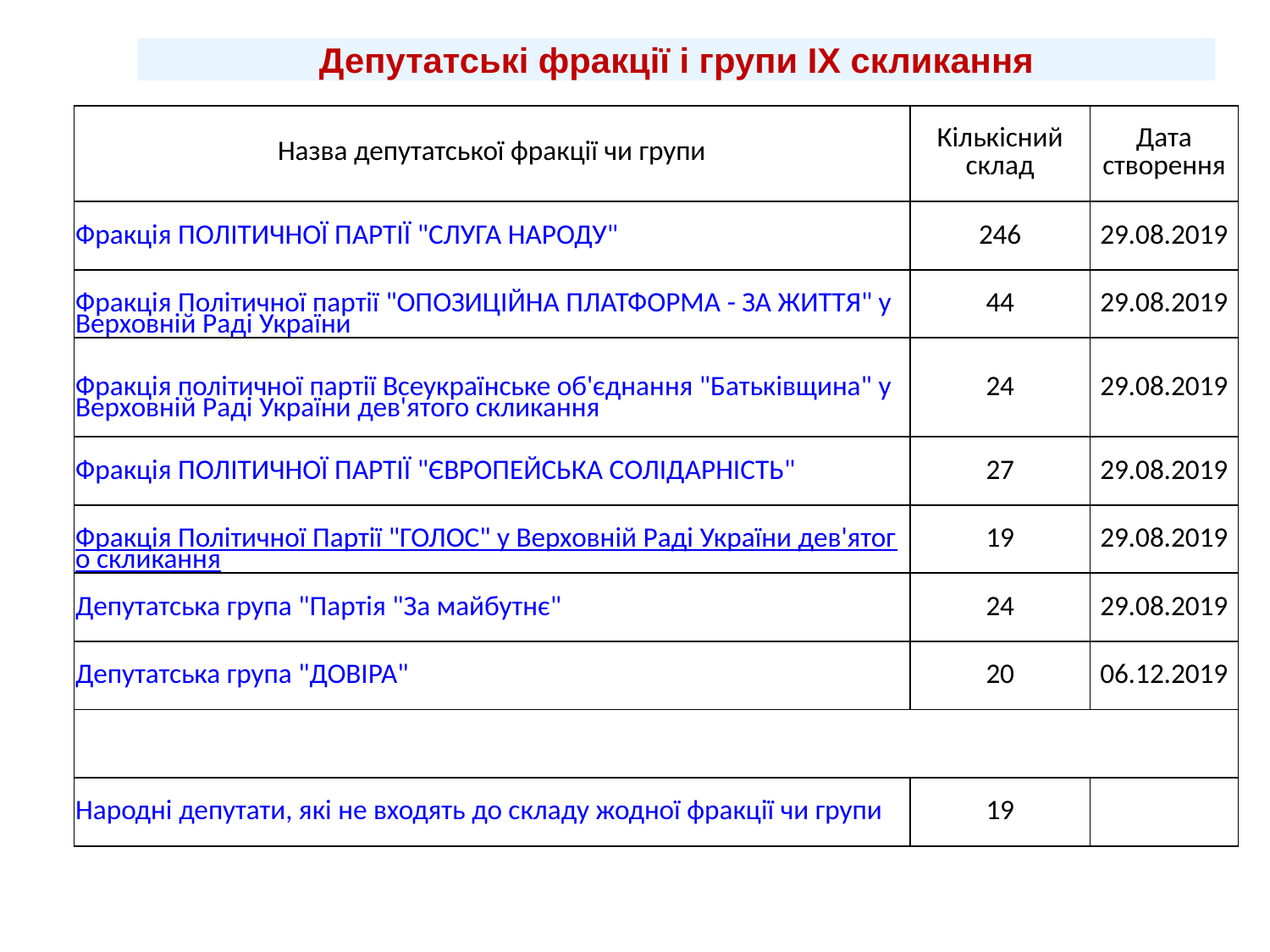

Депутатські фракції і групи IX скликання
| Назва депутатської фракції чи групи | Кількісний склад | Дата створення |
| --- | --- | --- |
| Фракція ПОЛІТИЧНОЇ ПАРТІЇ "СЛУГА НАРОДУ" | 246 | 29.08.2019 |
| Фракція Політичної партії "ОПОЗИЦІЙНА ПЛАТФОРМА - ЗА ЖИТТЯ" у Верховній Раді України | 44 | 29.08.2019 |
| Фракція політичної партії Всеукраїнське об'єднання "Батьківщина" у Верховній Раді України дев'ятого скликання | 24 | 29.08.2019 |
| Фракція ПОЛІТИЧНОЇ ПАРТІЇ "ЄВРОПЕЙСЬКА СОЛІДАРНІСТЬ" | 27 | 29.08.2019 |
| Фракція Політичної Партії "ГОЛОС" у Верховній Раді України дев'ятого скликання | 19 | 29.08.2019 |
| Депутатська група "Партія "За майбутнє" | 24 | 29.08.2019 |
| Депутатська група "ДОВІРА" | 20 | 06.12.2019 |
|  |  |  |
| Народні депутати, які не входять до складу жодної фракції чи групи | 19 |  |